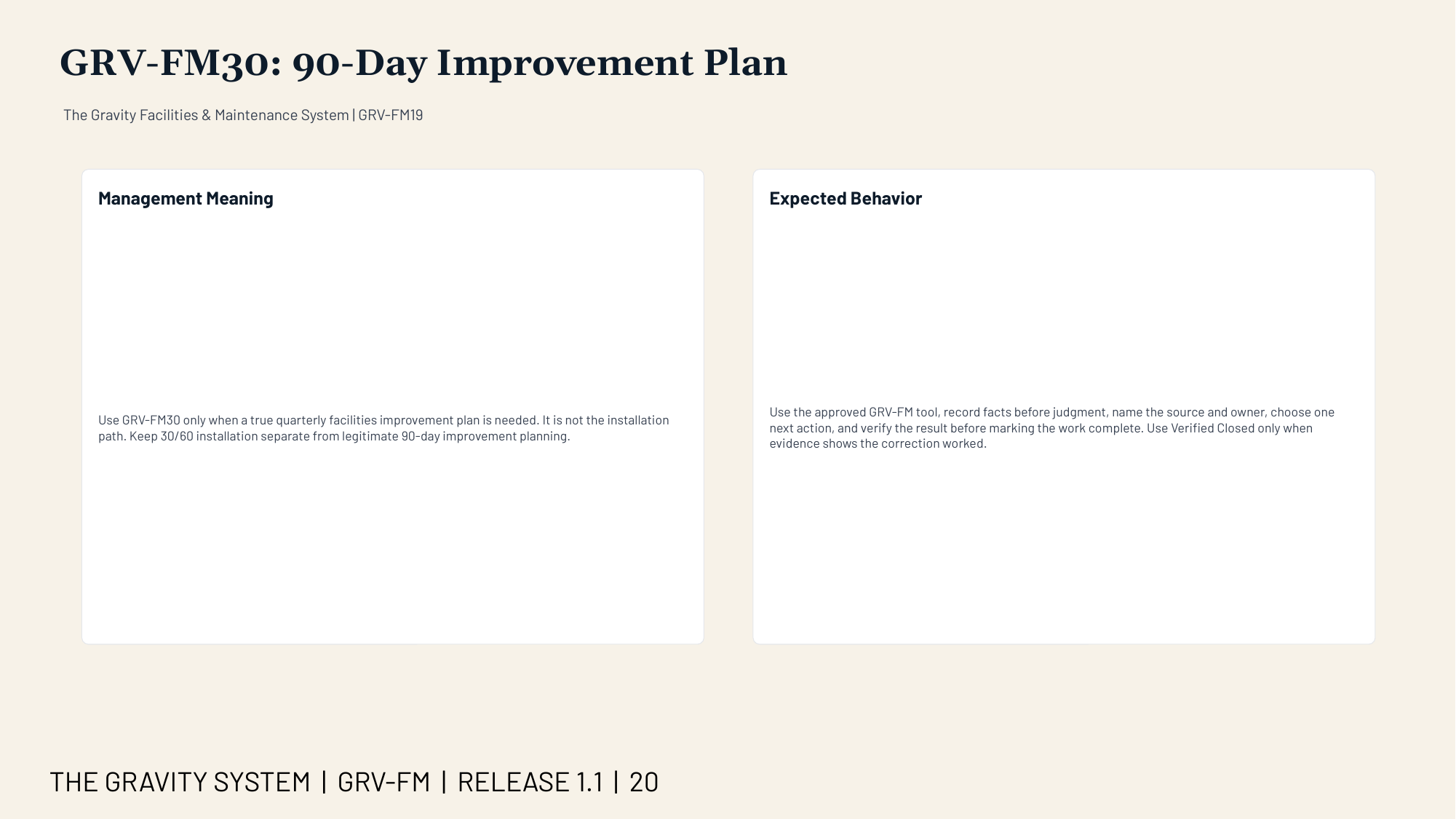

GRV-FM30: 90-Day Improvement Plan
The Gravity Facilities & Maintenance System | GRV-FM19

Management Meaning
Expected Behavior
Use GRV-FM30 only when a true quarterly facilities improvement plan is needed. It is not the installation path. Keep 30/60 installation separate from legitimate 90-day improvement planning.
Use the approved GRV-FM tool, record facts before judgment, name the source and owner, choose one next action, and verify the result before marking the work complete. Use Verified Closed only when evidence shows the correction worked.
THE GRAVITY SYSTEM  |  GRV-FM  |  RELEASE 1.1  |  20